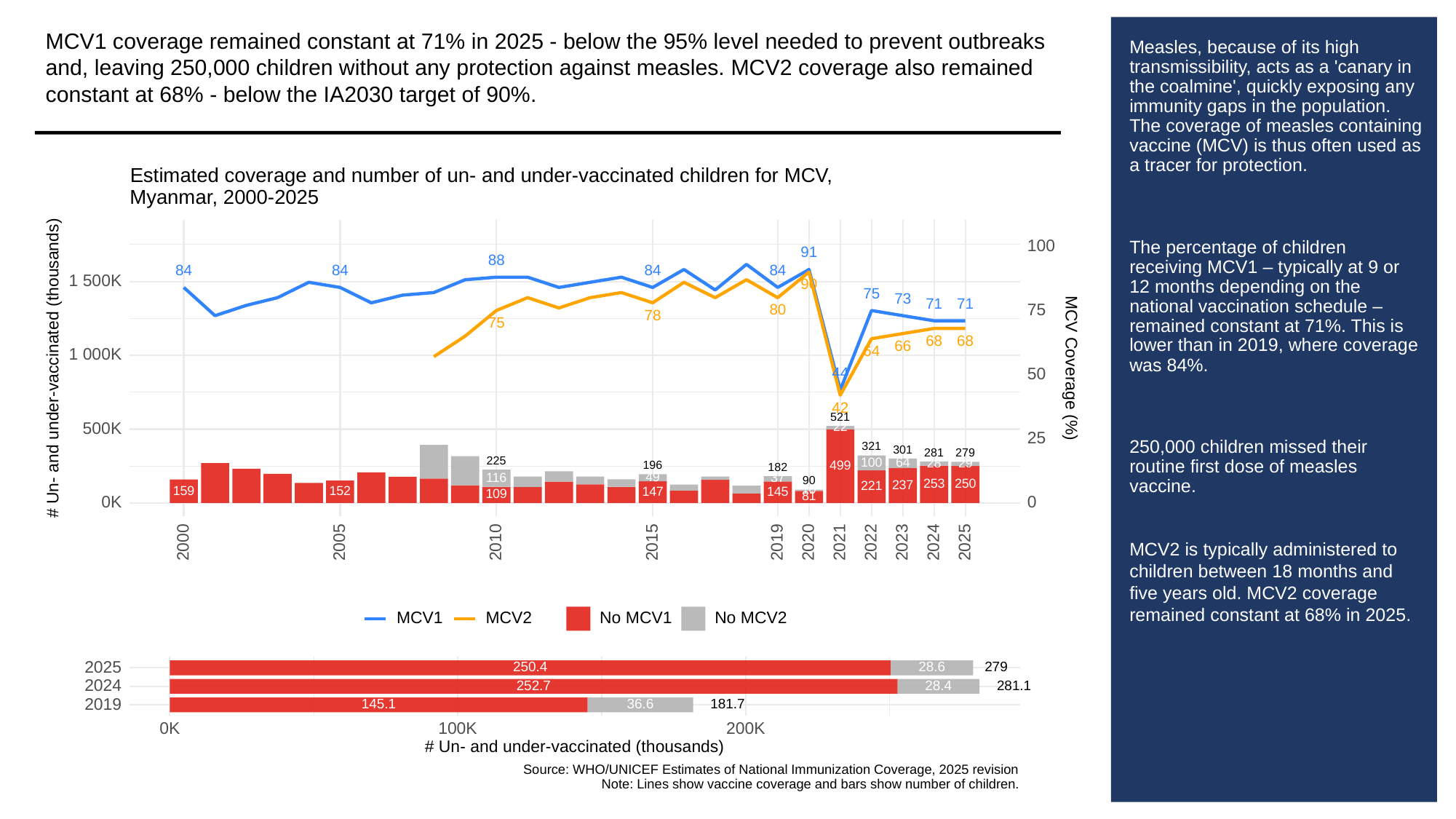

MCV1 coverage remained constant at 71% in 2025 - below the 95% level needed to prevent outbreaks and, leaving 250,000 children without any protection against measles. MCV2 coverage also remained constant at 68% - below the IA2030 target of 90%.
# Measles, because of its high transmissibility, acts as a 'canary in the coalmine', quickly exposing any immunity gaps in the population. The coverage of measles containing vaccine (MCV) is thus often used as a tracer for protection.

The percentage of children receiving MCV1 – typically at 9 or 12 months depending on the national vaccination schedule – remained constant at 71%. This is lower than in 2019, where coverage was 84%.

250,000 children missed their routine first dose of measles vaccine.

MCV2 is typically administered to children between 18 months and five years old. MCV2 coverage remained constant at 68% in 2025.

Estimated coverage and number of un- and under-vaccinated children for MCV,
Myanmar, 2000-2025

100

91
88

84
84
84
84

1 500K
90

75
73
71
71
75
80
78
75

68
68
66
64
1 000K

# Un- and under-vaccinated (thousands)
MCV Coverage (%)
44
50

42
521
500K
22

25
321

301
281
279

225
100
64

28
29
499
196

182

49
116

37

90

253
250

237

221

10

159

152
145
147

109

81

0K
0

2023
2000
2005
2010
2015
2019
2020
2021
2022
2024
2025

MCV1
MCV2
No MCV1
No MCV2

2025
250.4
28.6
279

2024
252.7
28.4
281.1

2019
36.6
145.1
181.7

0K
100K
200K
# Un- and under-vaccinated (thousands)
Source: WHO/UNICEF Estimates of National Immunization Coverage, 2025 revision
Note: Lines show vaccine coverage and bars show number of children.